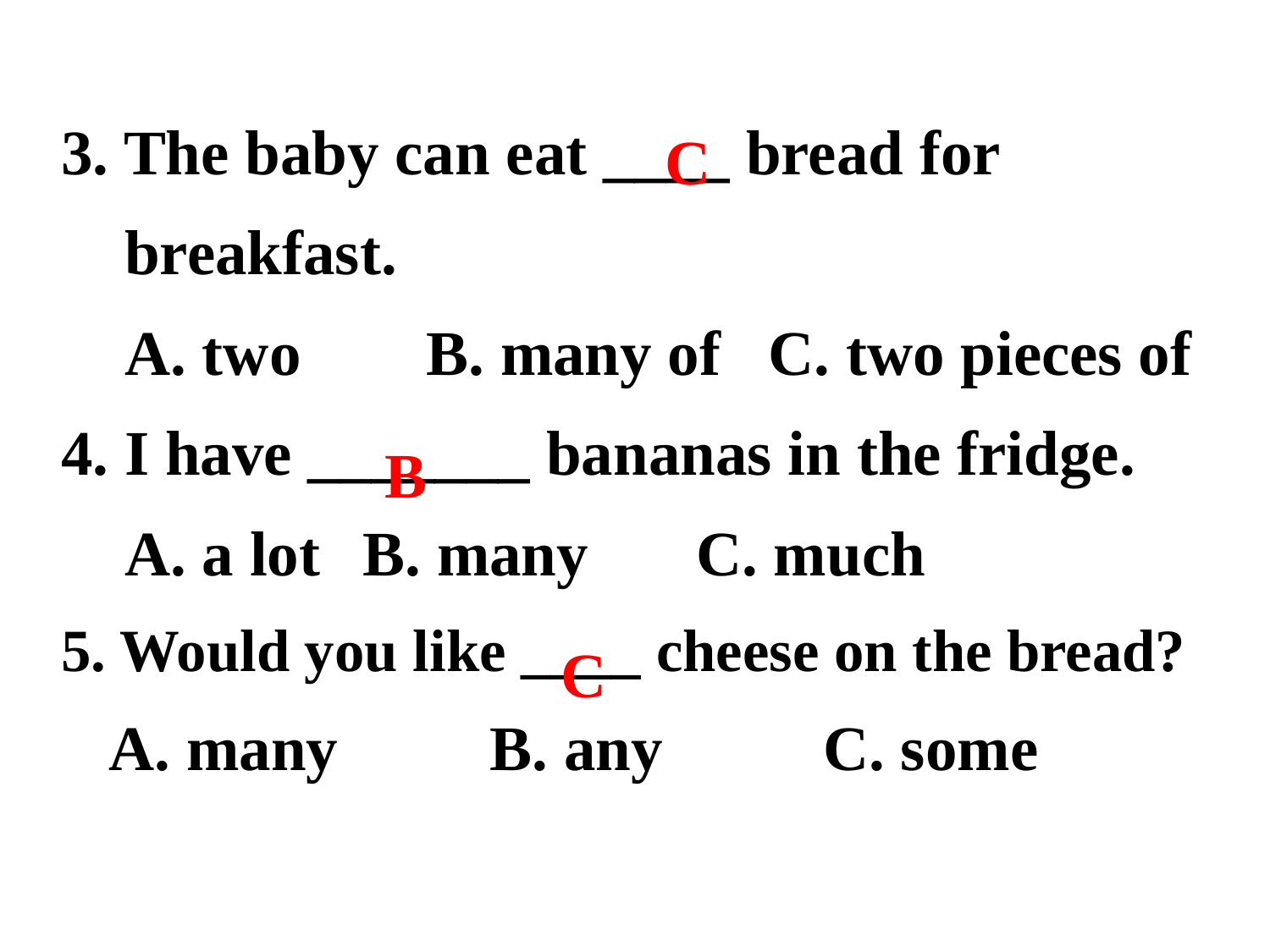

3. The baby can eat ____ bread for
    breakfast.
    A. two	    B. many of   C. two pieces of
4. I have _______ bananas in the fridge.
    A. a lot	B. many	     C. much
5. Would you like ____ cheese on the bread?
   A. many		B. any	     C. some
C
B
C